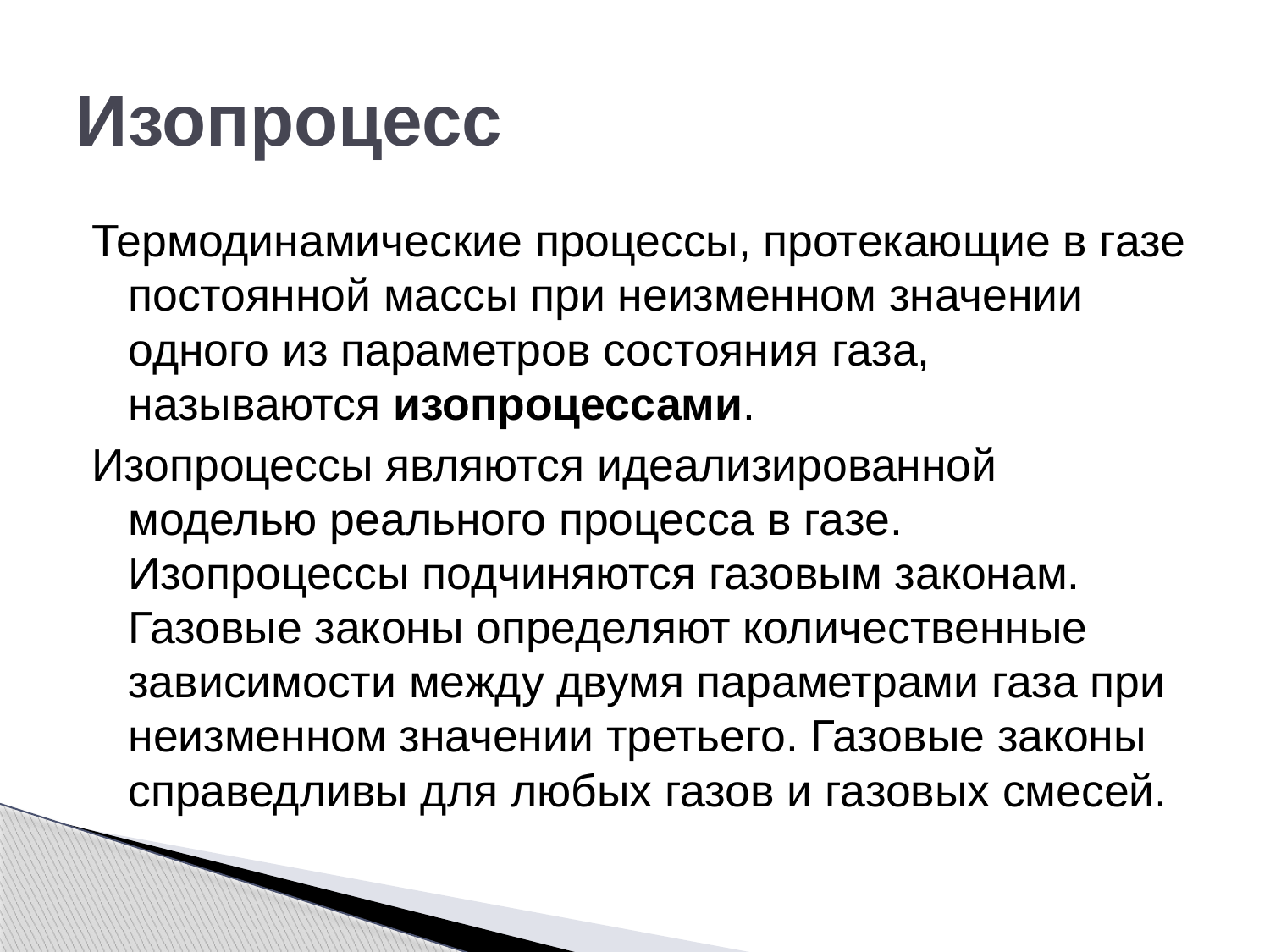

# Изопроцесс
Термодинамические процессы, протекающие в газе постоянной массы при неизменном значении одного из параметров состояния газа, называются изопроцессами.
Изопроцессы являются идеализированной моделью реального процесса в газе. Изопроцессы подчиняются газовым законам. Газовые законы определяют количественные зависимости между двумя параметрами газа при неизменном значении третьего. Газовые законы справедливы для любых газов и газовых смесей.